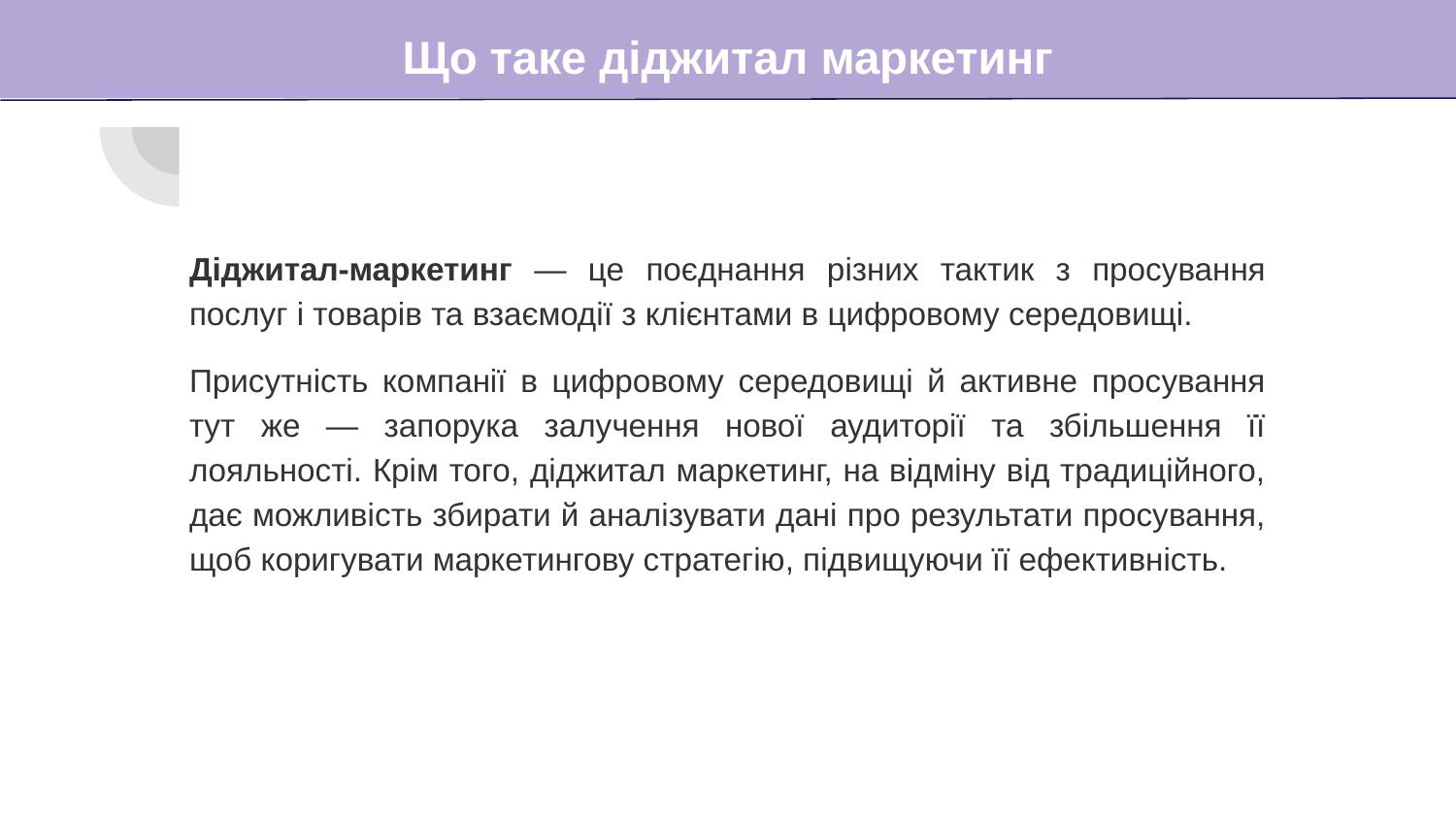

# Що таке діджитал маркетинг

Діджитал-маркетинг — це поєднання різних тактик з просування послуг і товарів та взаємодії з клієнтами в цифровому середовищі.
Присутність компанії в цифровому середовищі й активне просування тут же — запорука залучення нової аудиторії та збільшення її лояльності. Крім того, діджитал маркетинг, на відміну від традиційного, дає можливість збирати й аналізувати дані про результати просування, щоб коригувати маркетингову стратегію, підвищуючи її ефективність.